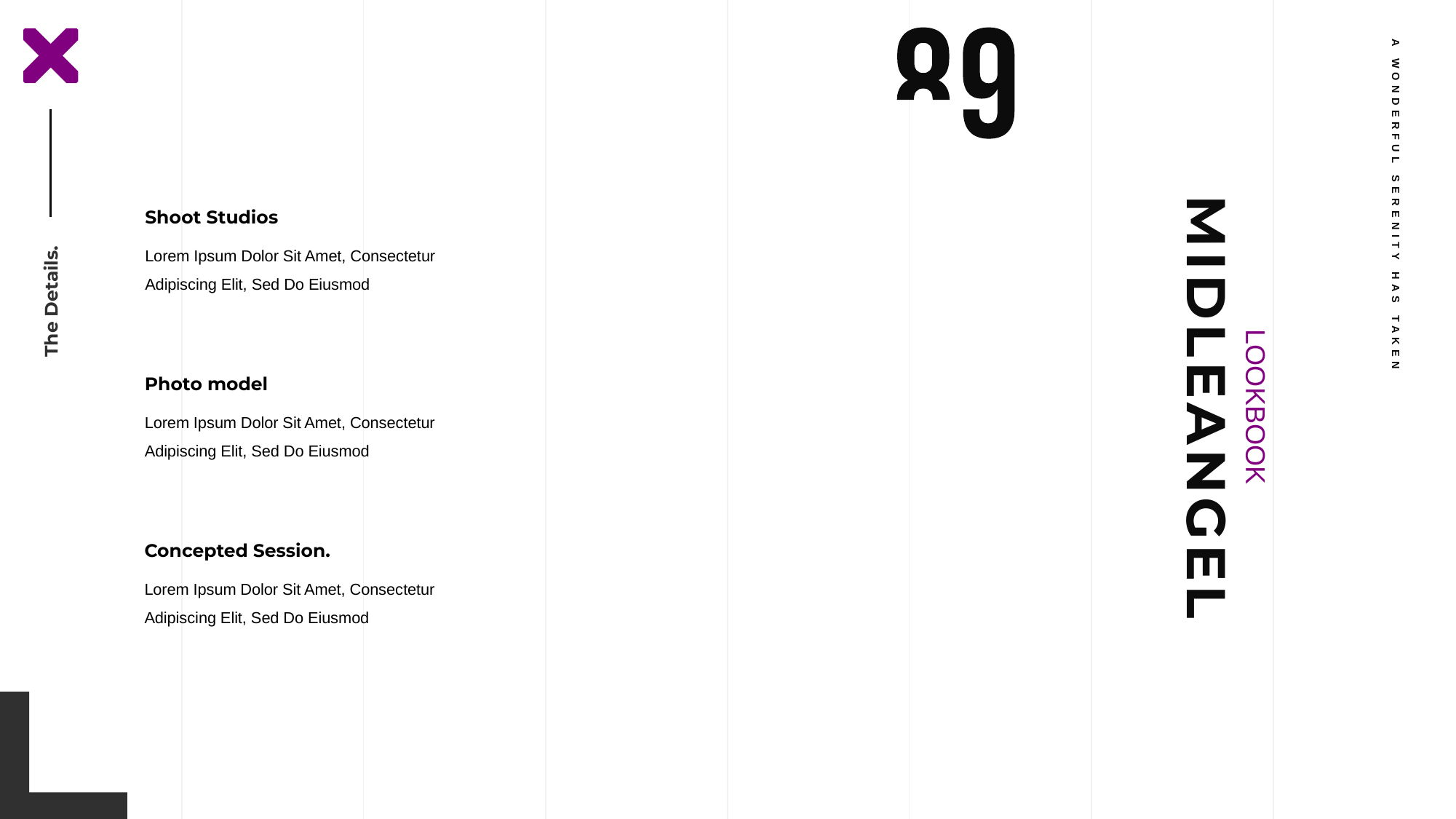

Shoot Studios
A WONDERFUL SERENITY HAS TAKEN
The Details.
Lorem Ipsum Dolor Sit Amet, Consectetur Adipiscing Elit, Sed Do Eiusmod
Photo model
MIDLEANGEL
LOOKBOOK
Lorem Ipsum Dolor Sit Amet, Consectetur Adipiscing Elit, Sed Do Eiusmod
Concepted Session.
Lorem Ipsum Dolor Sit Amet, Consectetur Adipiscing Elit, Sed Do Eiusmod